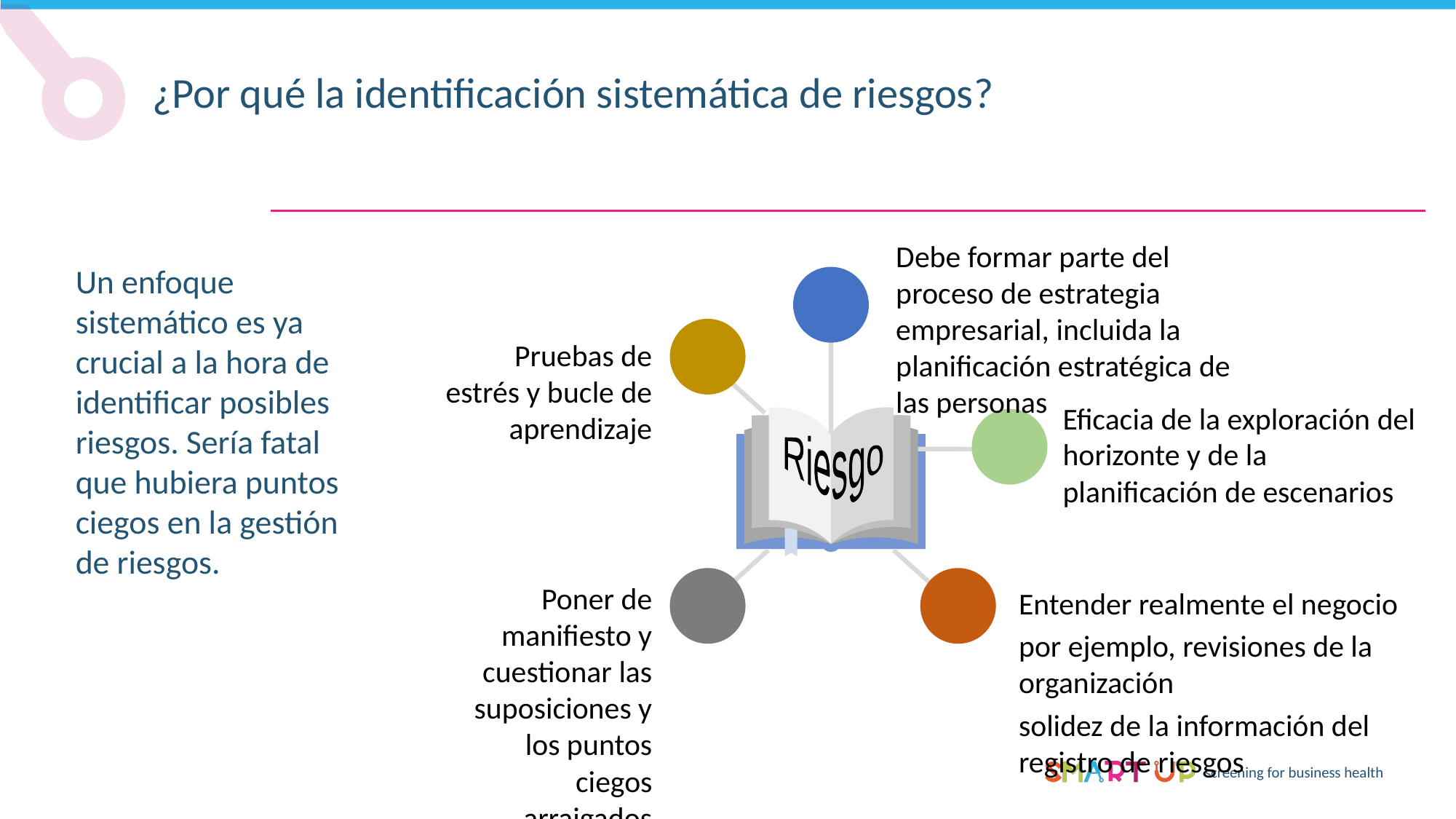

¿Por qué la identificación sistemática de riesgos?
Debe formar parte del proceso de estrategia empresarial, incluida la planificación estratégica de las personas
Un enfoque sistemático es ya crucial a la hora de identificar posibles riesgos. Sería fatal que hubiera puntos ciegos en la gestión de riesgos.

Pruebas de estrés y bucle de aprendizaje

Eficacia de la exploración del horizonte y de la
planificación de escenarios

Riesgo

Poner de manifiesto y cuestionar las suposiciones y los puntos ciegos arraigados
Entender realmente el negocio
por ejemplo, revisiones de la organización
solidez de la información del registro de riesgos